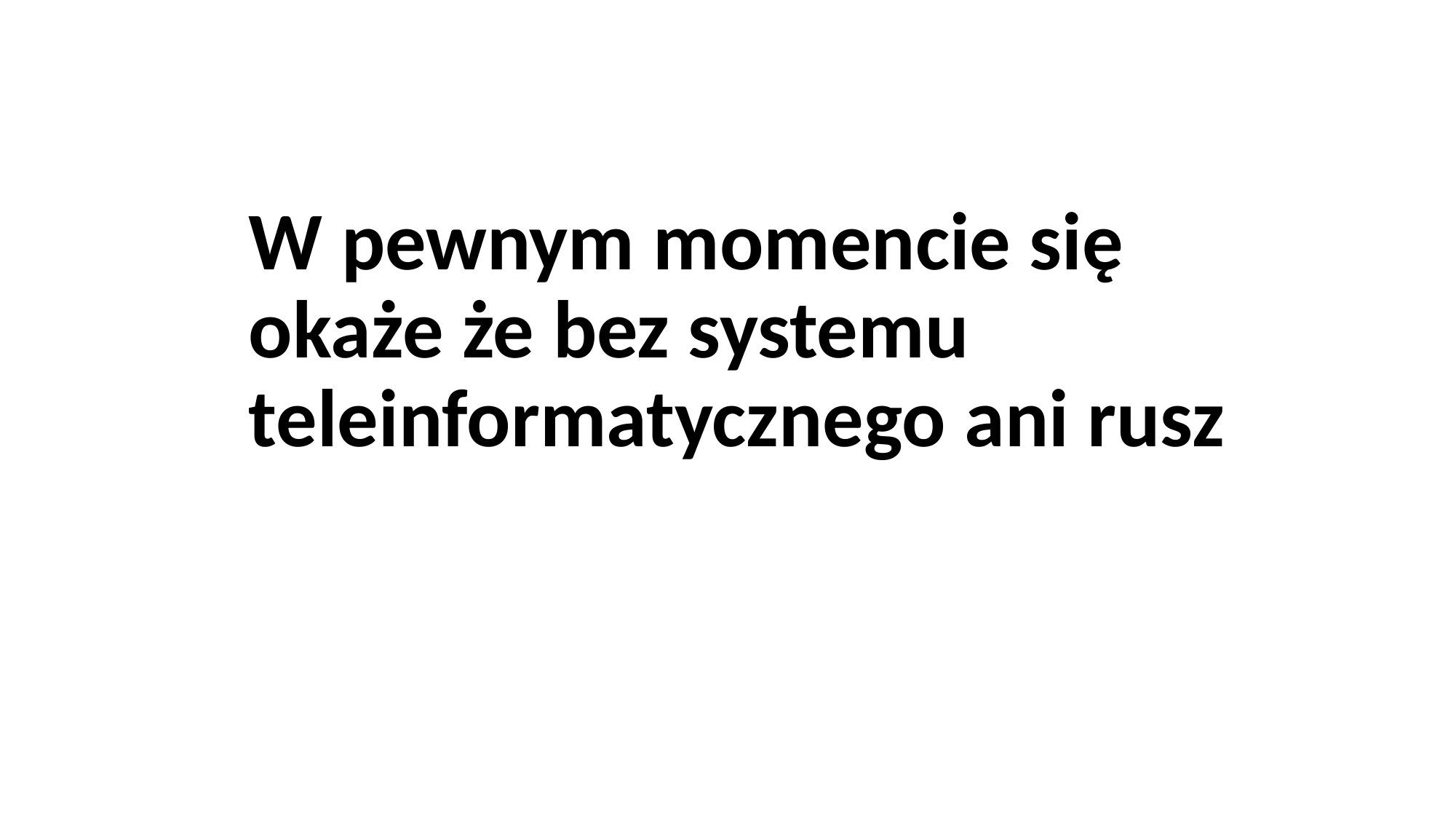

# W pewnym momencie się okaże że bez systemu teleinformatycznego ani rusz